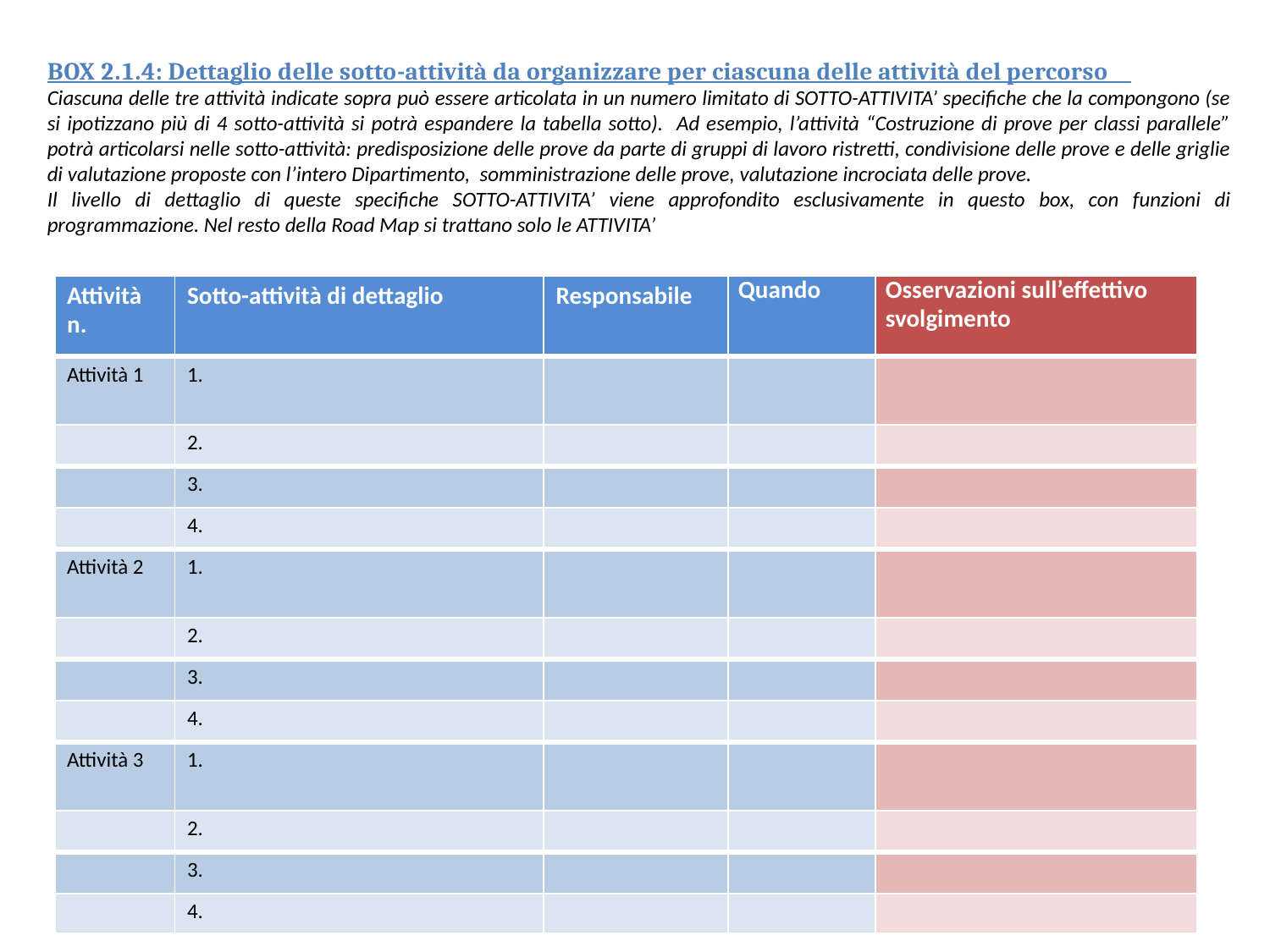

BOX 2.1.4: Dettaglio delle sotto-attività da organizzare per ciascuna delle attività del percorso
Ciascuna delle tre attività indicate sopra può essere articolata in un numero limitato di SOTTO-ATTIVITA’ specifiche che la compongono (se si ipotizzano più di 4 sotto-attività si potrà espandere la tabella sotto).  Ad esempio, l’attività “Costruzione di prove per classi parallele” potrà articolarsi nelle sotto-attività: predisposizione delle prove da parte di gruppi di lavoro ristretti, condivisione delle prove e delle griglie di valutazione proposte con l’intero Dipartimento,  somministrazione delle prove, valutazione incrociata delle prove.
Il livello di dettaglio di queste specifiche SOTTO-ATTIVITA’ viene approfondito esclusivamente in questo box, con funzioni di programmazione. Nel resto della Road Map si trattano solo le ATTIVITA’
| Attività n. | Sotto-attività di dettaglio | Responsabile | Quando | Osservazioni sull’effettivo svolgimento |
| --- | --- | --- | --- | --- |
| Attività 1 | 1. |  |  |  |
|  | 2. |  |  |  |
|  | 3. |  |  |  |
|  | 4. |  |  |  |
| Attività 2 | 1. |  |  |  |
|  | 2. |  |  |  |
|  | 3. |  |  |  |
|  | 4. |  |  |  |
| Attività 3 | 1. |  |  |  |
|  | 2. |  |  |  |
|  | 3. |  |  |  |
|  | 4. |  |  |  |
9